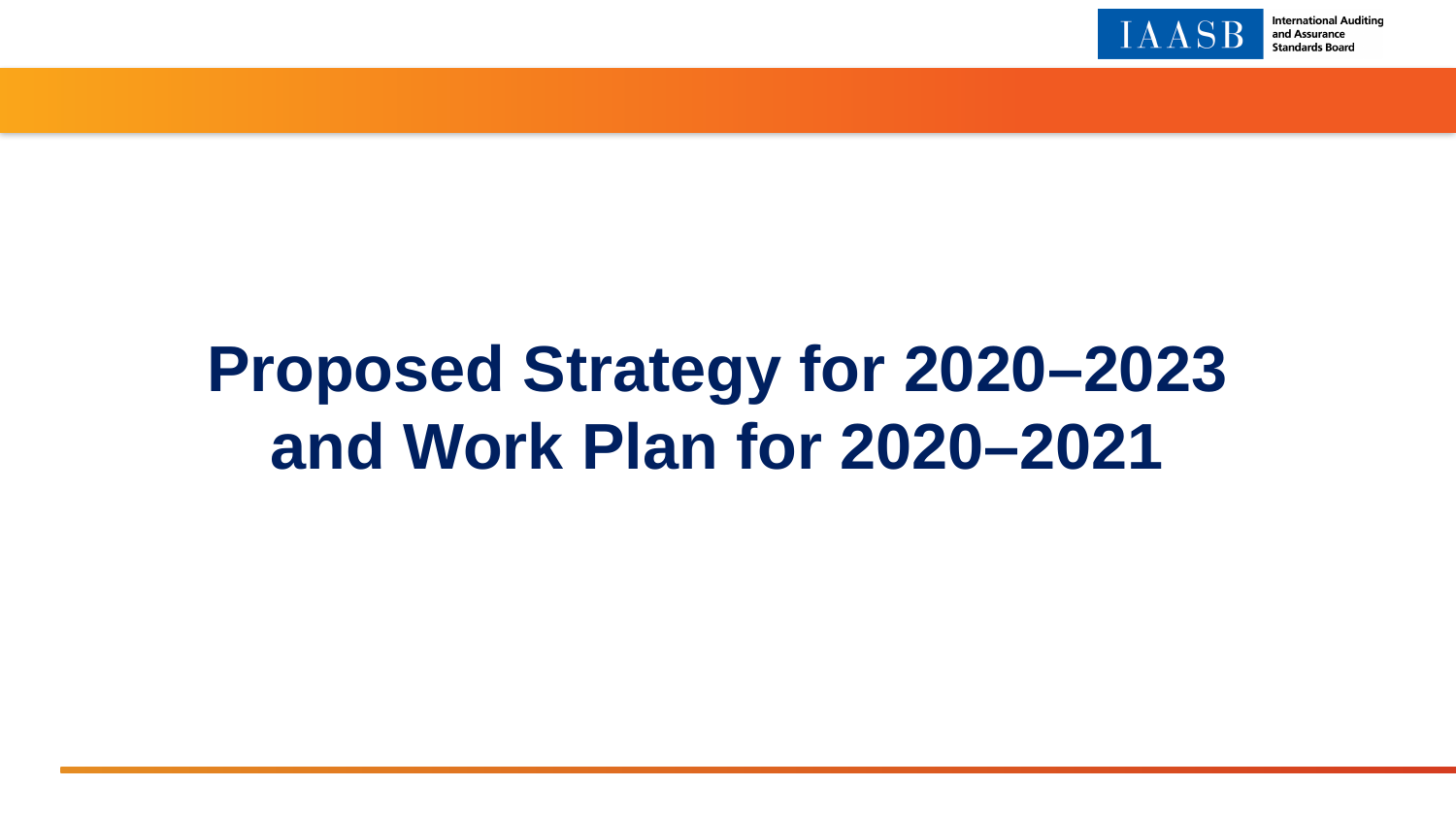

Proposed Strategy for 2020–2023 and Work Plan for 2020–2021